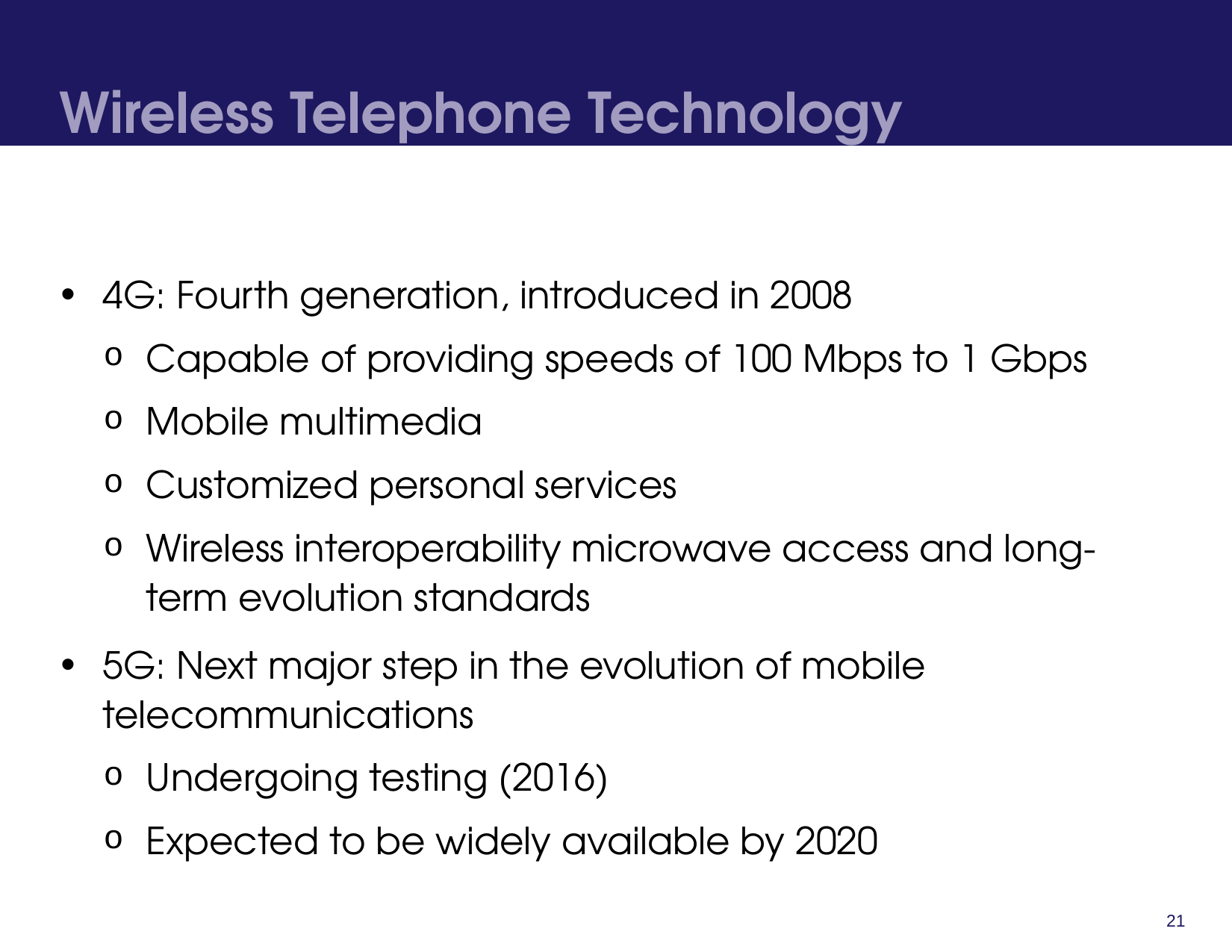

# Wireless Telephone Technology
4G: Fourth generation, introduced in 2008
Capable of providing speeds of 100 Mbps to 1 Gbps
Mobile multimedia
Customized personal services
Wireless interoperability microwave access and long-term evolution standards
5G: Next major step in the evolution of mobile telecommunications
Undergoing testing (2016)
Expected to be widely available by 2020

21